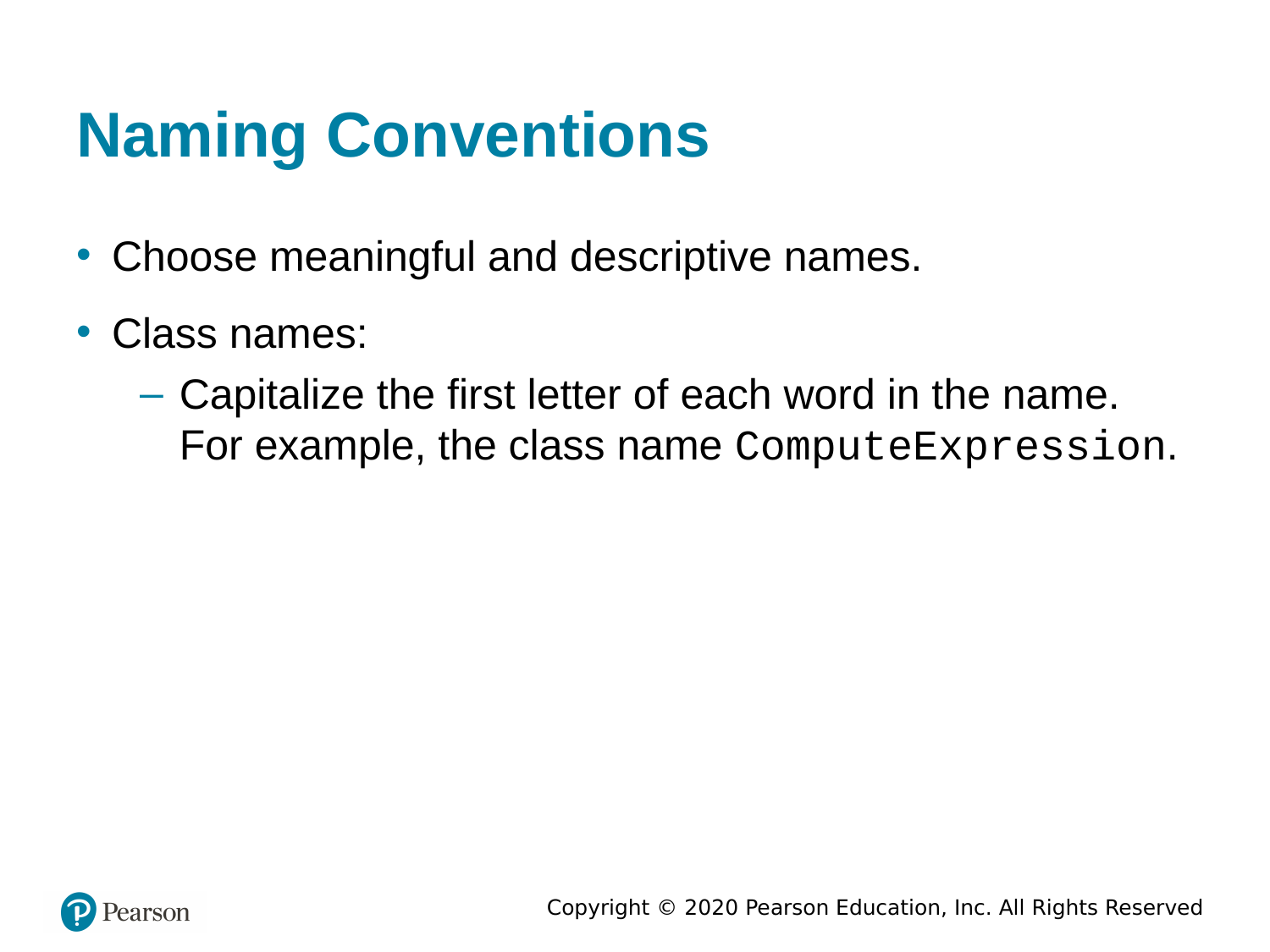

# Naming Conventions
Choose meaningful and descriptive names.
Class names:
Capitalize the first letter of each word in the name. For example, the class name ComputeExpression.